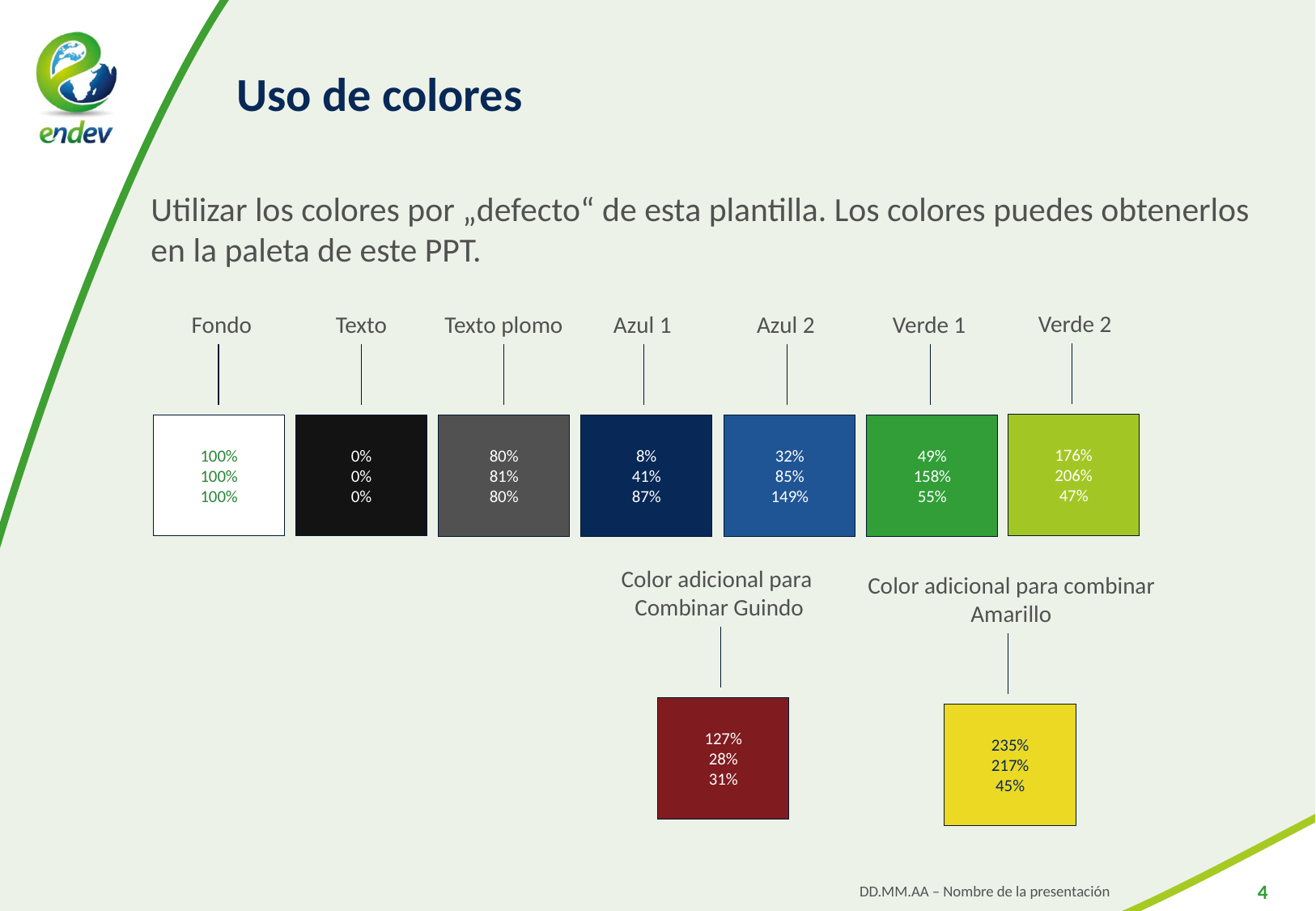

# Uso de colores
Utilizar los colores por „defecto“ de esta plantilla. Los colores puedes obtenerlos en la paleta de este PPT.
Verde 2
Fondo
Texto
Texto plomo
Azul 1
Azul 2
Verde 1
176%
206%
47%
100%
100%
100%
0%
0%
0%
80%
81%
80%
8%
41%
87%
32%
85%
149%
49%
158%
55%
Color adicional para
Combinar Guindo
Color adicional para combinar
Amarillo
127%
28%
31%
235%
217%
45%
DD.MM.AA – Nombre de la presentación
4